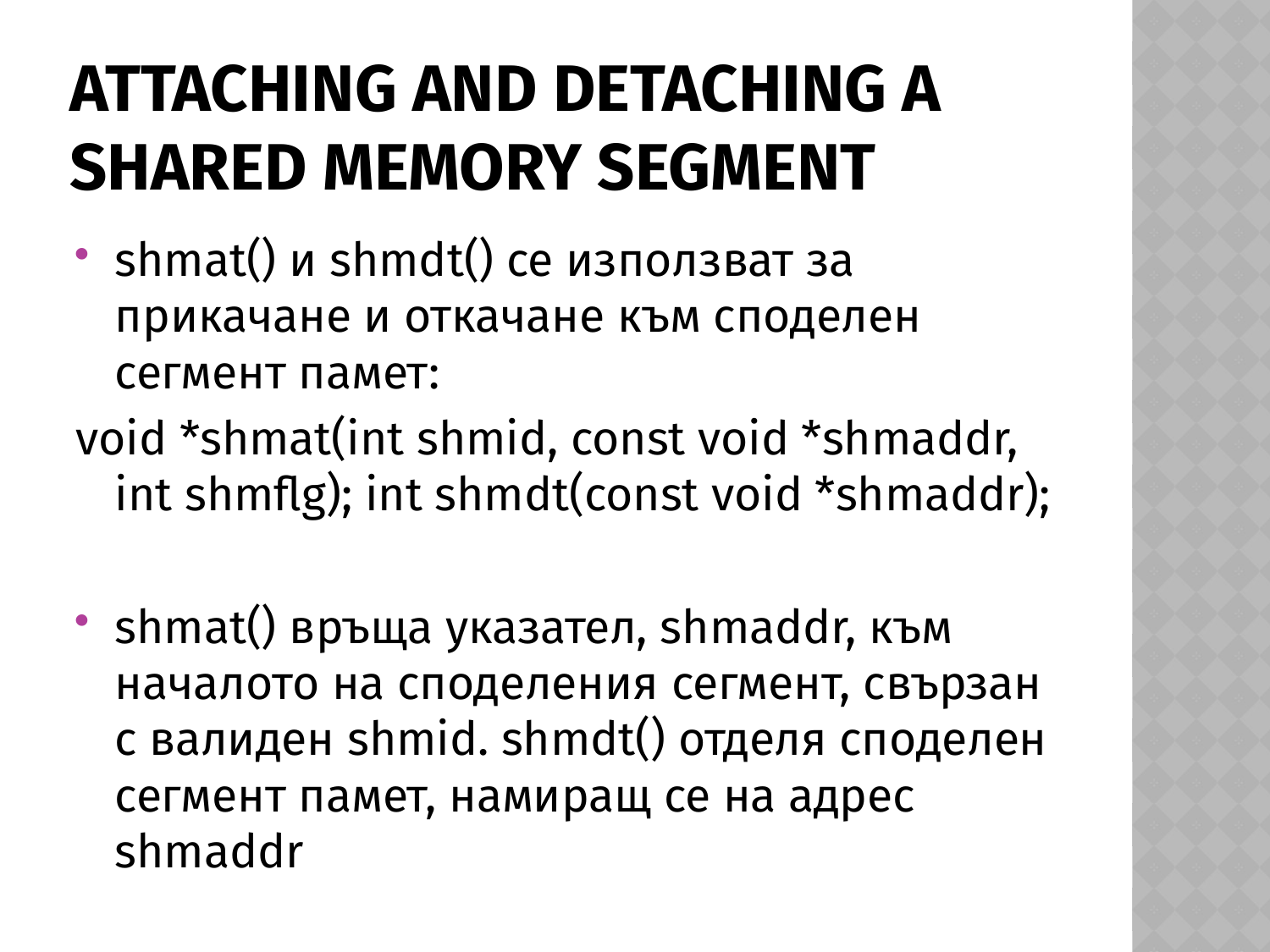

# Attaching and Detaching a Shared Memory Segment
shmat() и shmdt() се използват за прикачане и откачане към споделен сегмент памет:
void *shmat(int shmid, const void *shmaddr, int shmflg); int shmdt(const void *shmaddr);

shmat() връща указател, shmaddr, към началото на споделения сегмент, свързан с валиден shmid. shmdt() отделя споделен сегмент памет, намиращ се на адрес shmaddr